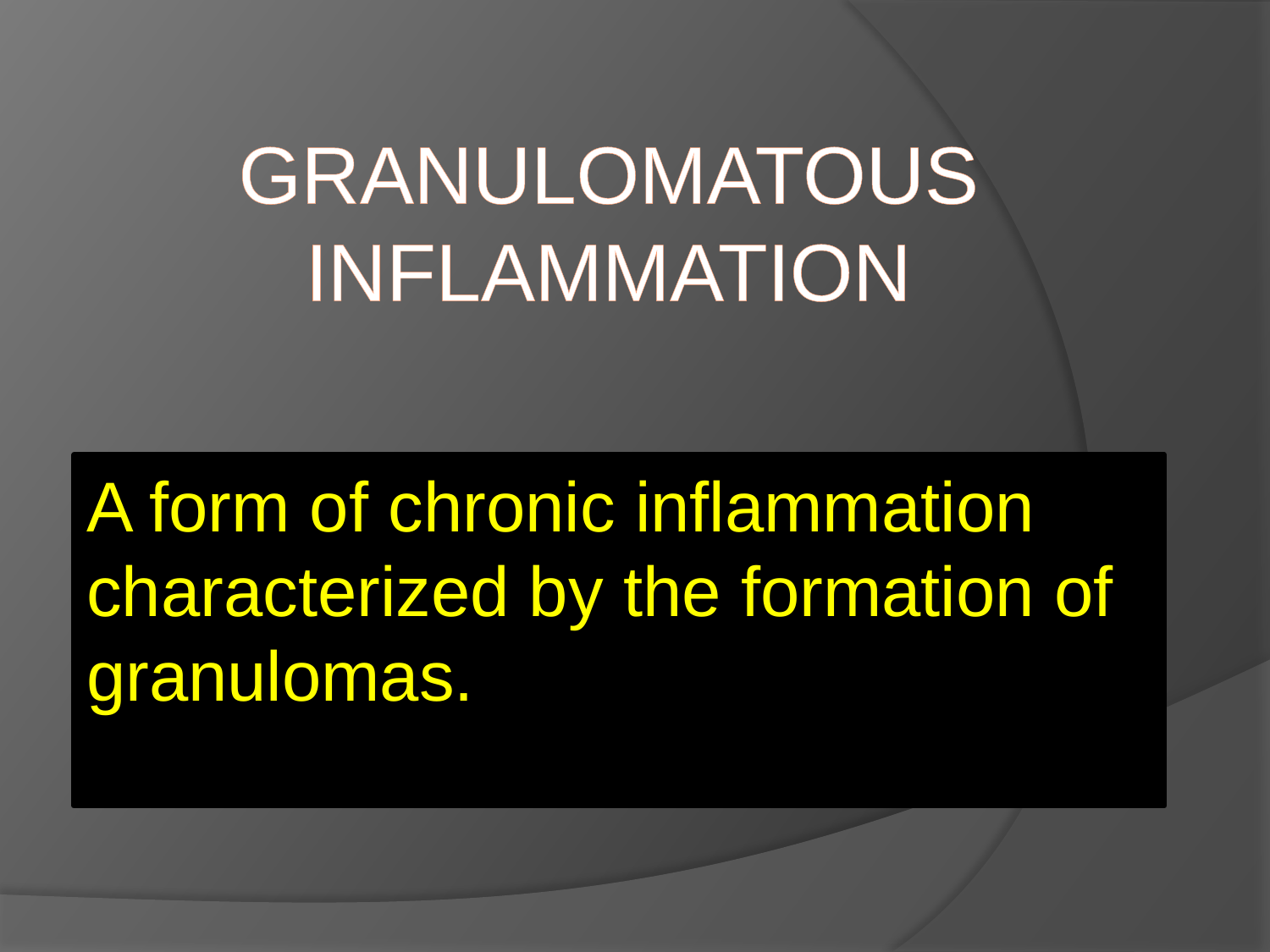

# Granulomatous inflammation
A form of chronic inflammation characterized by the formation of granulomas.